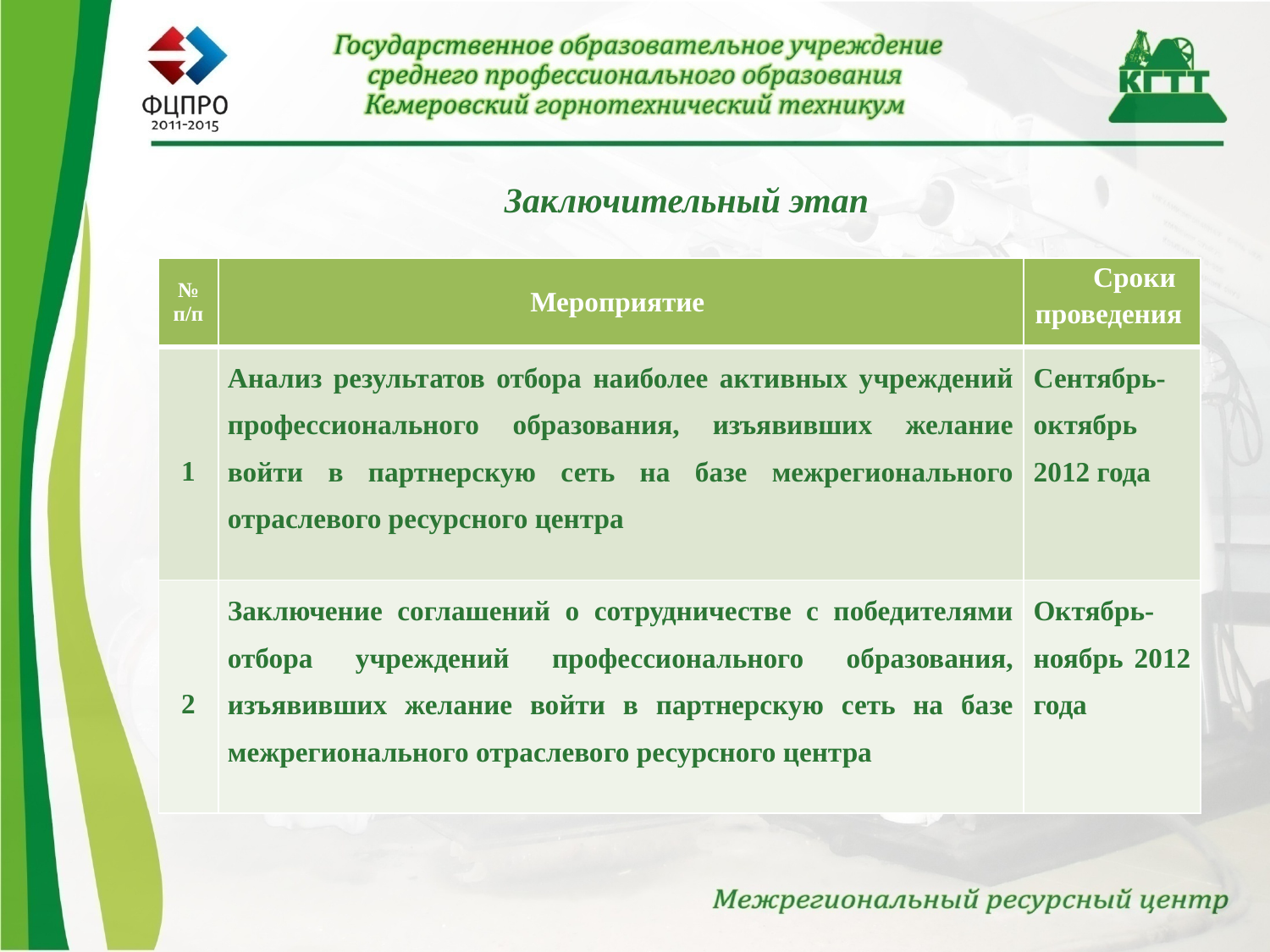

# Заключительный этап
| № п/п | Мероприятие | Сроки проведения |
| --- | --- | --- |
| 1 | Анализ результатов отбора наиболее активных учреждений профессионального образования, изъявивших желание войти в партнерскую сеть на базе межрегионального отраслевого ресурсного центра | Сентябрь-октябрь 2012 года |
| 2 | Заключение соглашений о сотрудничестве с победителями отбора учреждений профессионального образования, изъявивших желание войти в партнерскую сеть на базе межрегионального отраслевого ресурсного центра | Октябрь-ноябрь 2012 года |